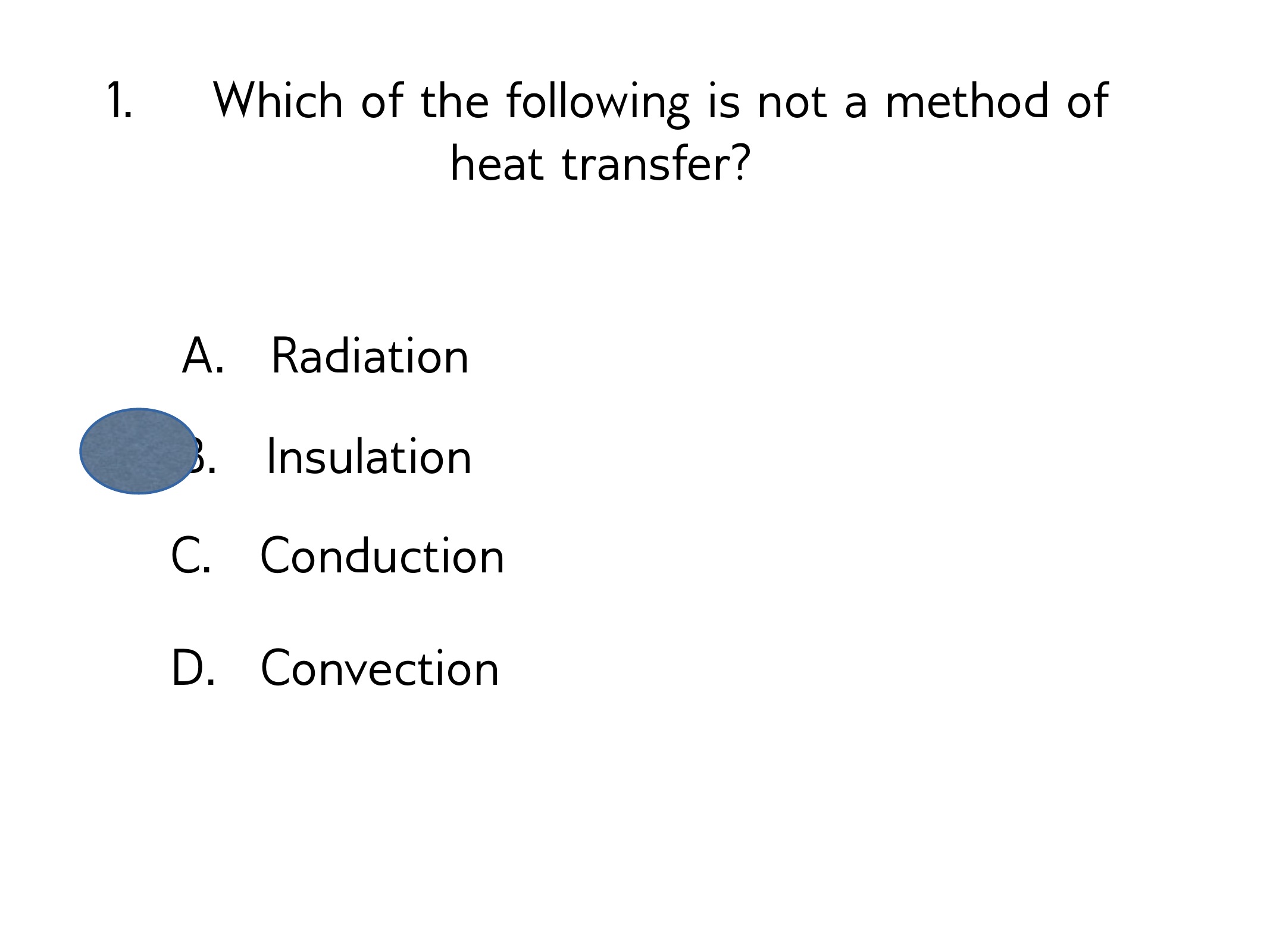

1.	 Which of the following is not a method of heat transfer?
A.	Radiation

B.	Insulation
C.	Conduction
D.	Convection